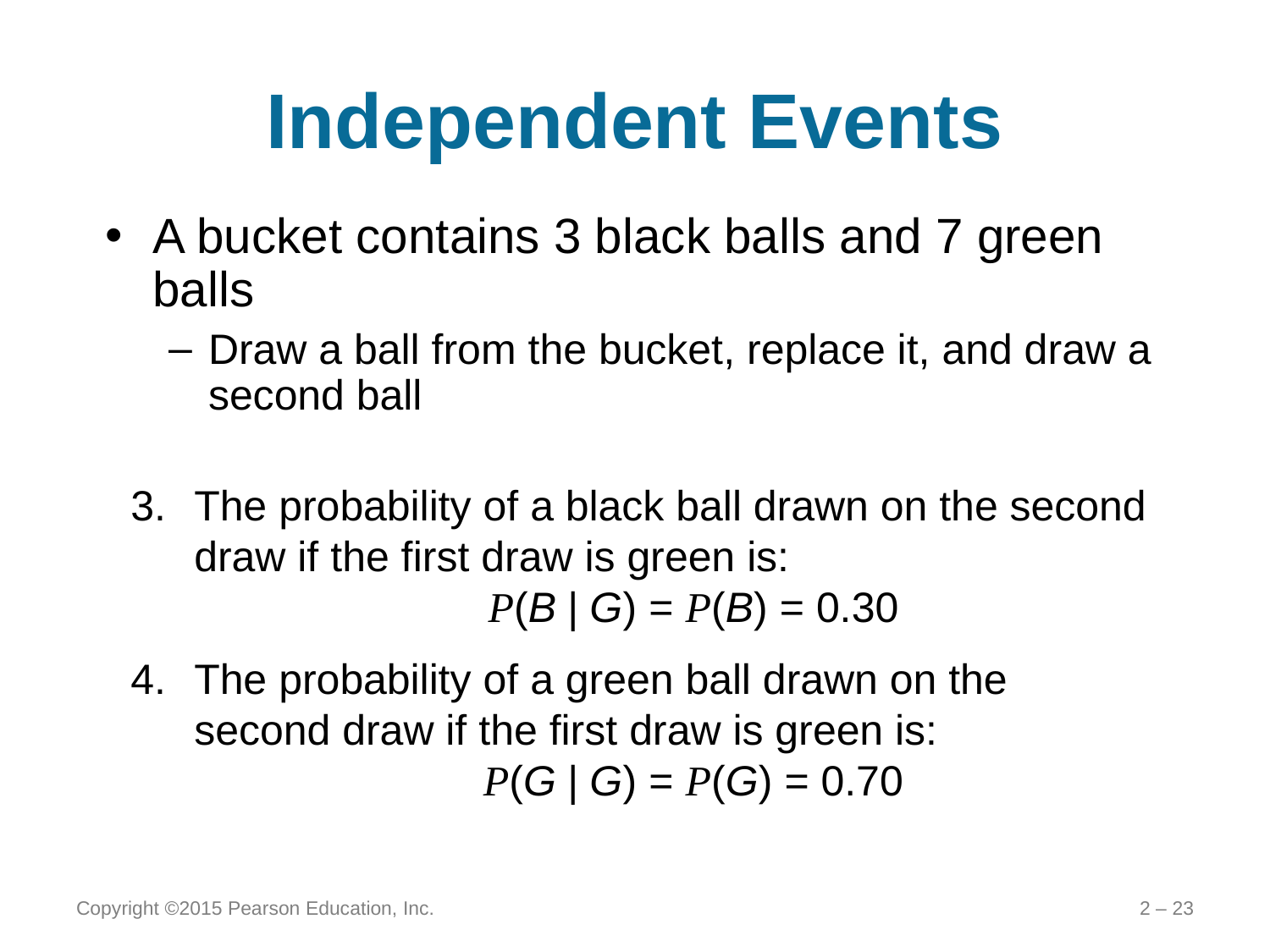

# Independent Events
A bucket contains 3 black balls and 7 green balls
Draw a ball from the bucket, replace it, and draw a second ball
The probability of a black ball drawn on the second draw if the first draw is green is:
	P(B | G) = P(B) = 0.30
The probability of a green ball drawn on the second draw if the first draw is green is:
	P(G | G) = P(G) = 0.70
Copyright ©2015 Pearson Education, Inc.
2 – 23